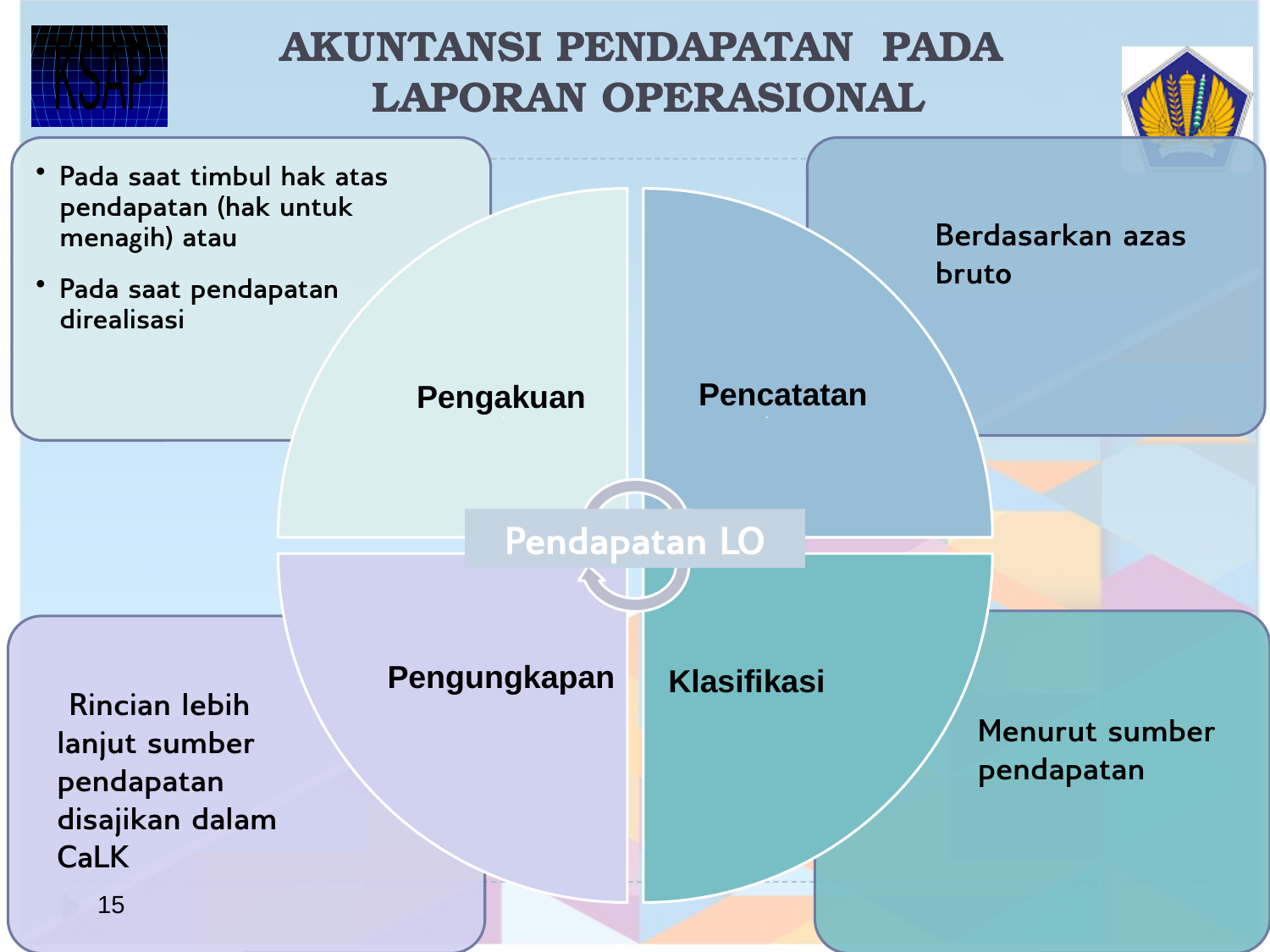

# AKUNTANSI PENDAPATAN  PADA LAPORAN OPERASIONAL

Pada saat timbul hak atas pendapatan (hak untuk menagih) atau
Pada saat pendapatan direalisasi
.
.
.
.
Berdasarkan azas bruto
Pencatatan
Pengakuan
Pendapatan LO
Pengungkapan
Klasifikasi
     Rincian lebih lanjut sumber pendapatan disajikan dalam CaLK
Menurut sumber pendapatan
15